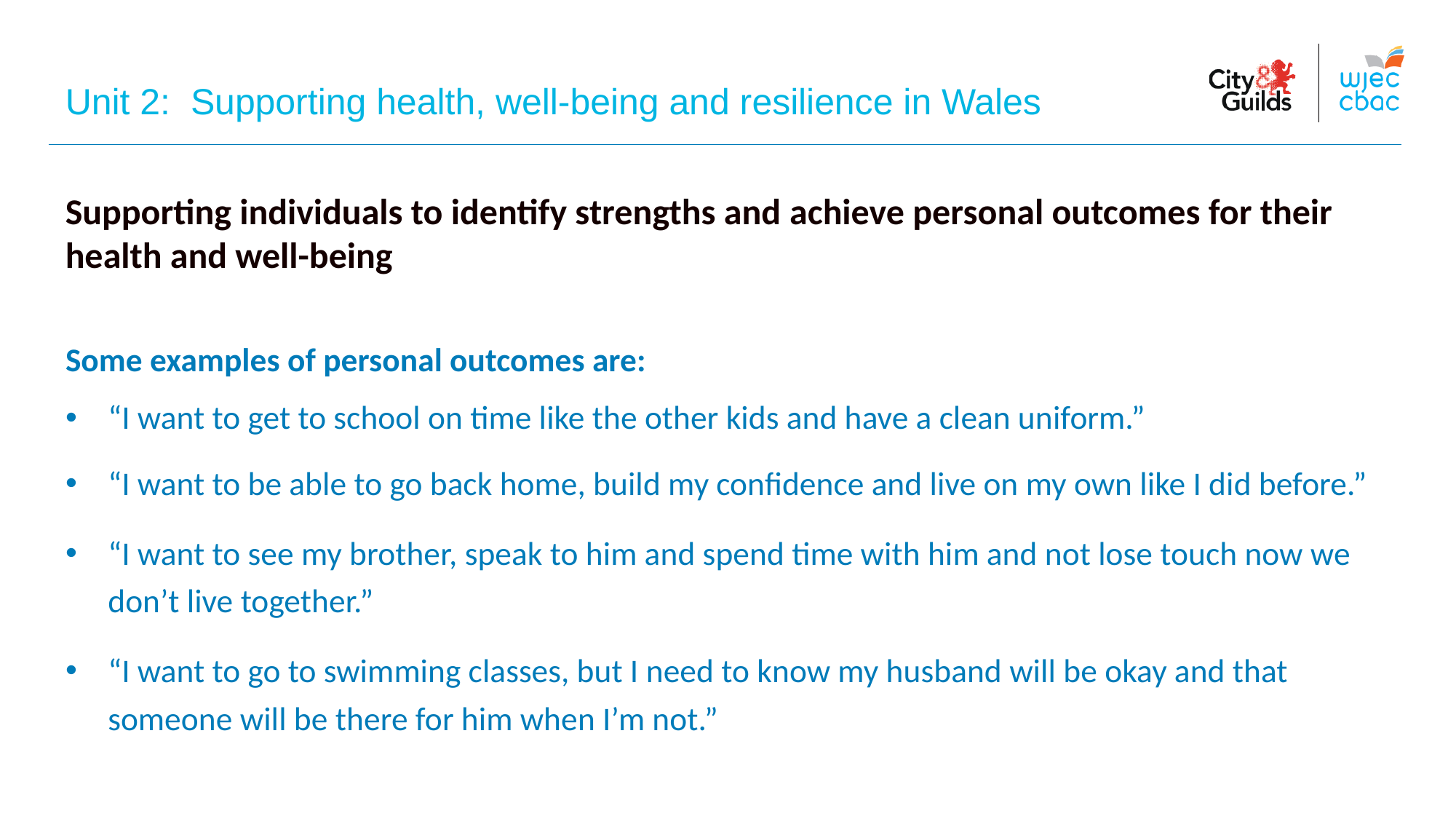

Unit 2:  Supporting health, well-being and resilience in Wales
Supporting individuals to identify strengths and achieve personal outcomes for their health and well-being
Some examples of personal outcomes are:
“I want to get to school on time like the other kids and have a clean uniform.”
“I want to be able to go back home, build my confidence and live on my own like I did before.”
“I want to see my brother, speak to him and spend time with him and not lose touch now we don’t live together.”
“I want to go to swimming classes, but I need to know my husband will be okay and that someone will be there for him when I’m not.”